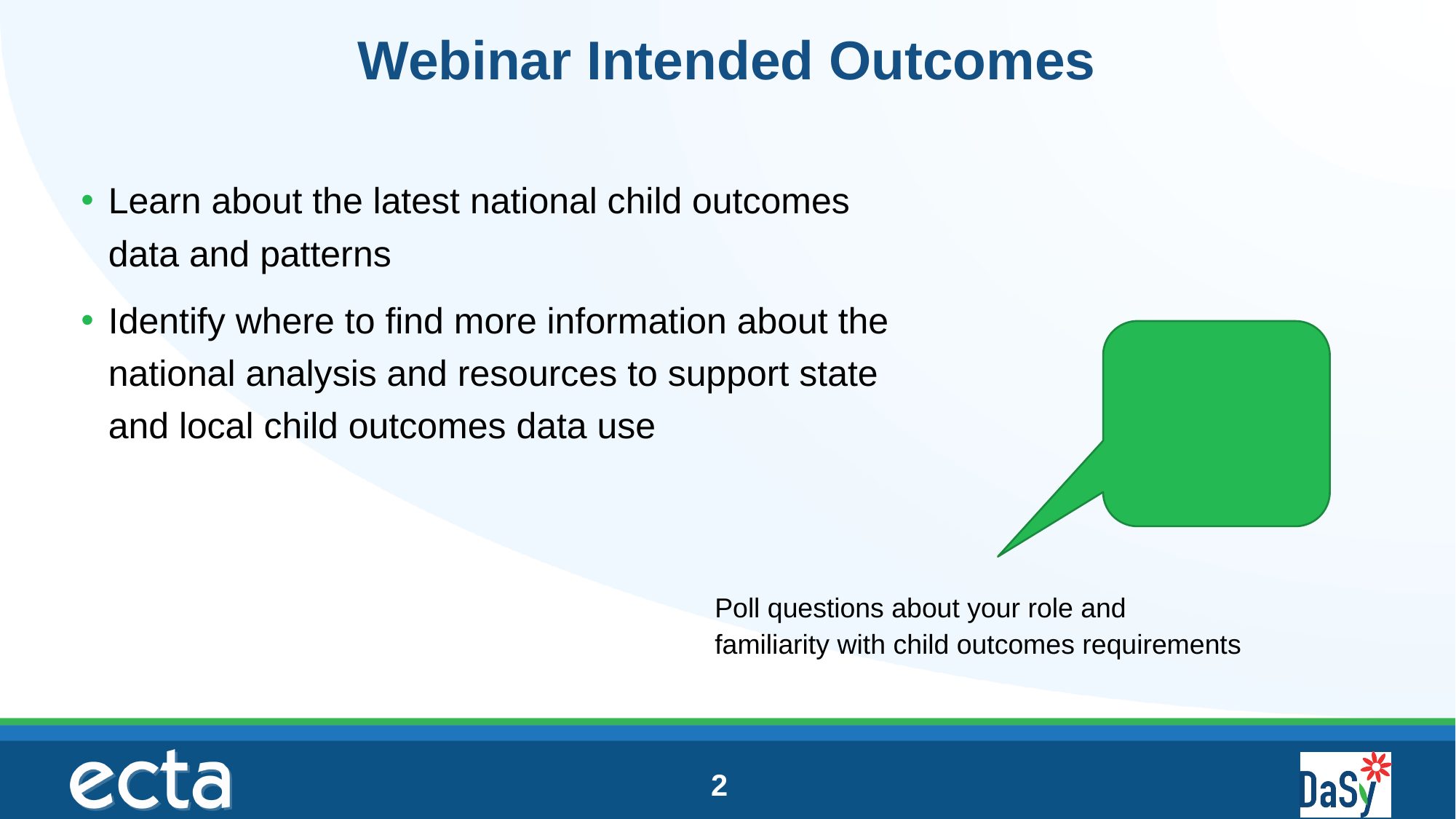

# Webinar Intended Outcomes
Learn about the latest national child outcomes data and patterns
Identify where to find more information about the national analysis and resources to support state and local child outcomes data use

Poll questions about your role and familiarity with child outcomes requirements

2